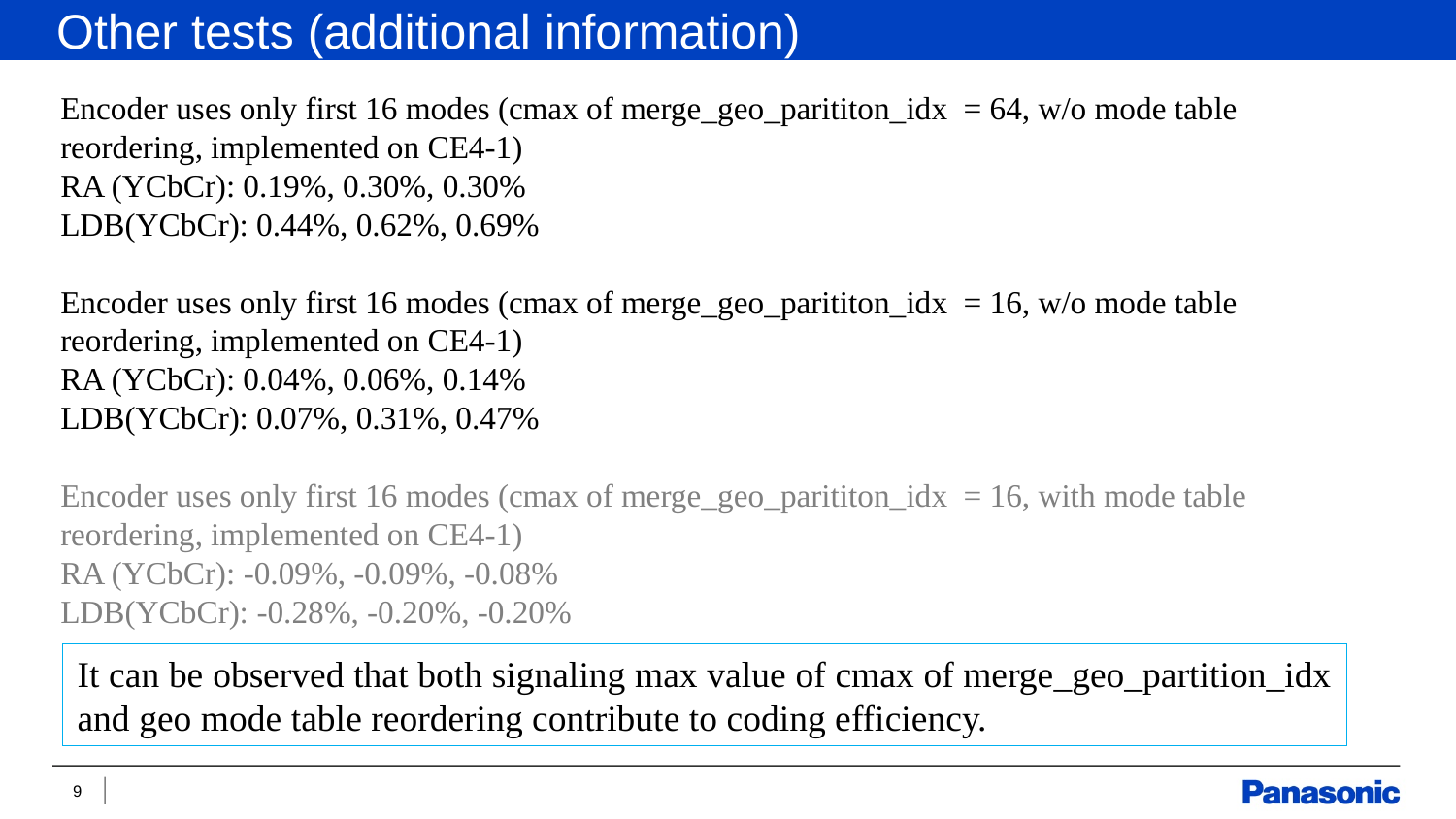

Other tests (additional information)
Encoder uses only first 16 modes (cmax of merge_geo_parititon_idx  = 64, w/o mode table reordering, implemented on CE4-1)
RA (YCbCr): 0.19%, 0.30%, 0.30%
LDB(YCbCr): 0.44%, 0.62%, 0.69%

Encoder uses only first 16 modes (cmax of merge_geo_parititon_idx  = 16, w/o mode table reordering, implemented on CE4-1)
RA (YCbCr): 0.04%, 0.06%, 0.14%
LDB(YCbCr): 0.07%, 0.31%, 0.47%

Encoder uses only first 16 modes (cmax of merge_geo_parititon_idx  = 16, with mode table reordering, implemented on CE4-1)
RA (YCbCr): -0.09%, -0.09%, -0.08%
LDB(YCbCr): -0.28%, -0.20%, -0.20%
It can be observed that both signaling max value of cmax of merge_geo_partition_idx and geo mode table reordering contribute to coding efficiency.